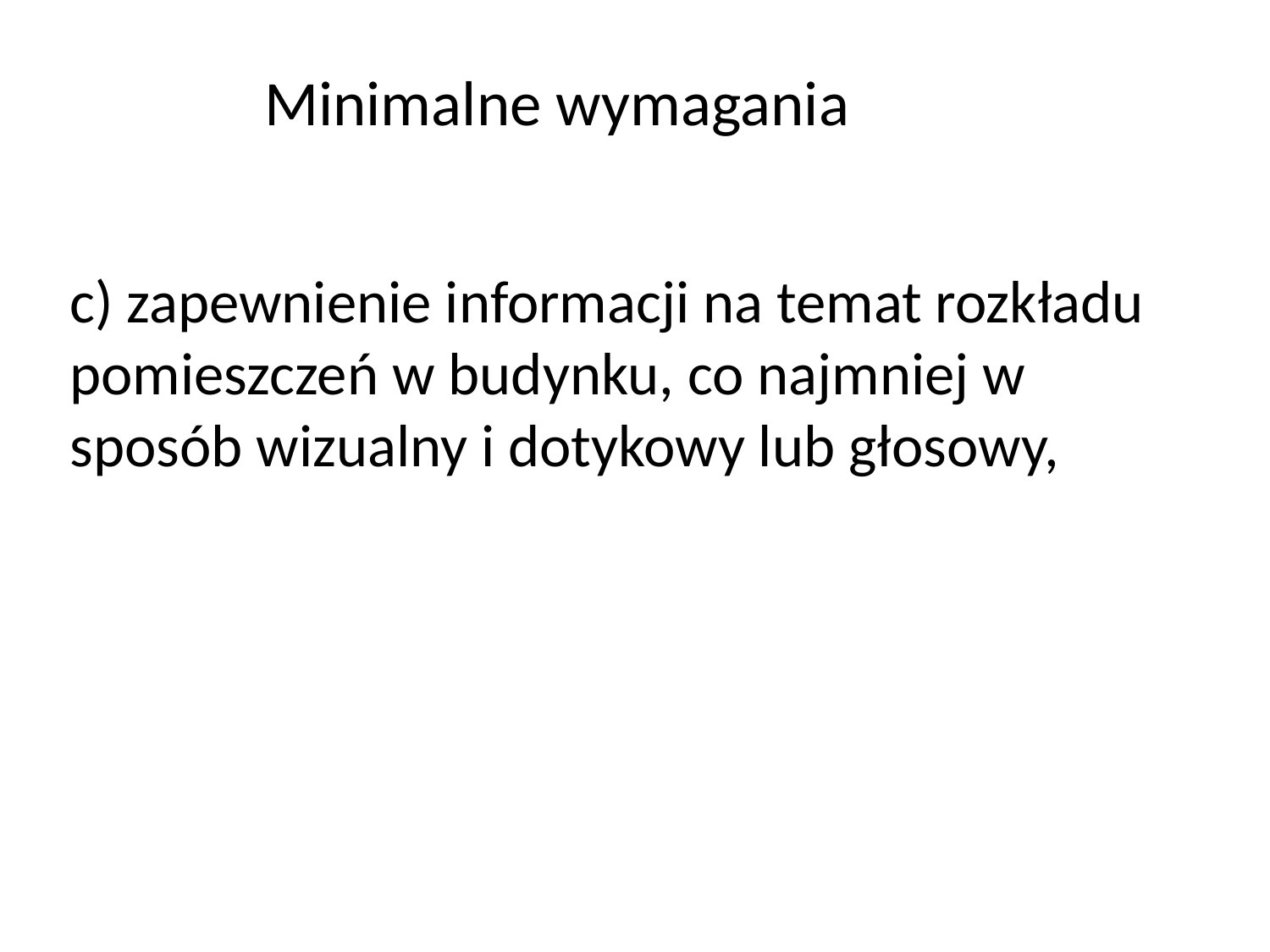

# Minimalne wymagania
c) zapewnienie informacji na temat rozkładu pomieszczeń w budynku, co najmniej w sposób wizualny i dotykowy lub głosowy,